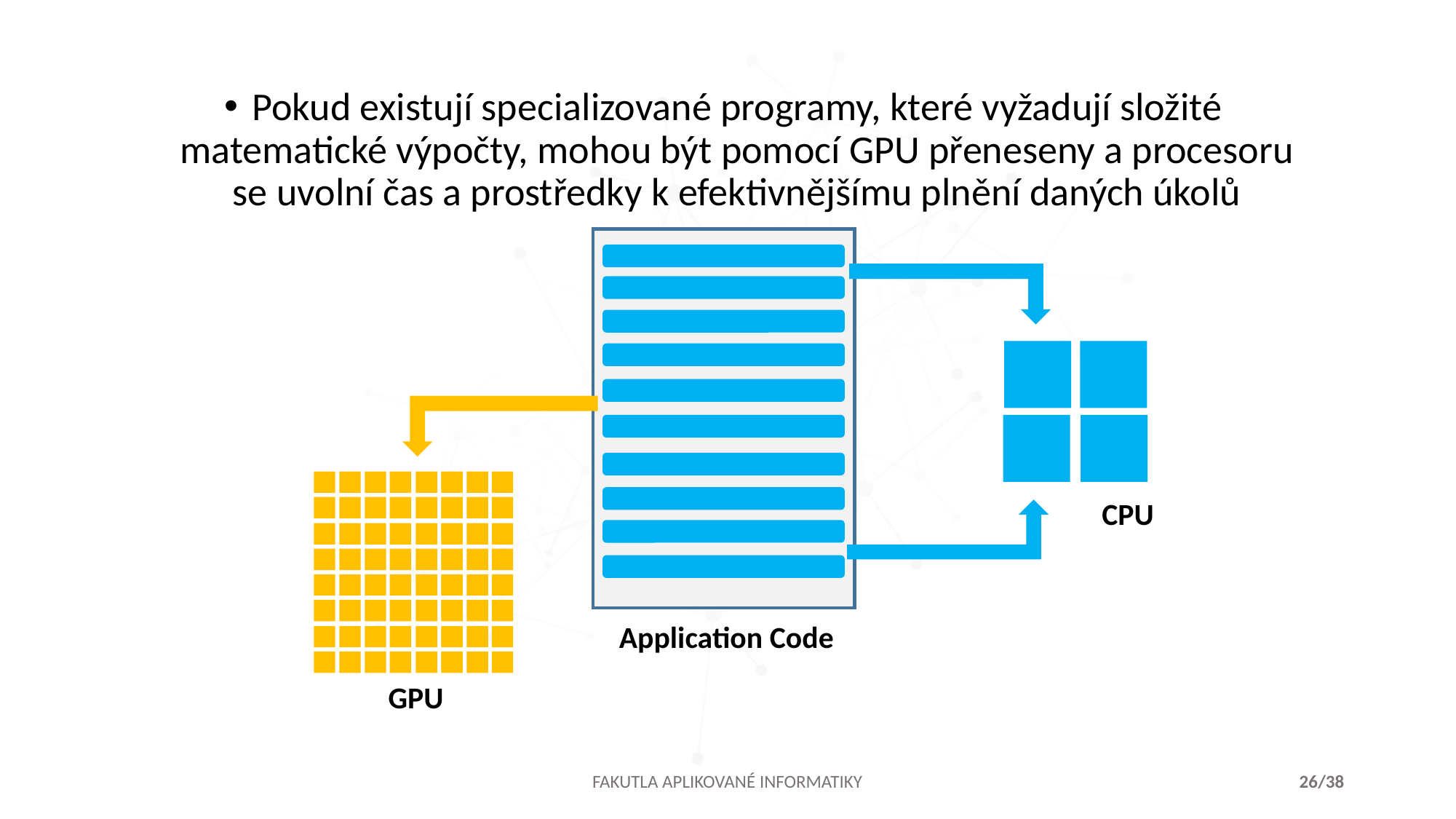

Pokud existují specializované programy, které vyžadují složité matematické výpočty, mohou být pomocí GPU přeneseny a procesoru se uvolní čas a prostředky k efektivnějšímu plnění daných úkolů

CPU

Application Code

GPU
FAKUTLA APLIKOVANÉ INFORMATIKY
26/38